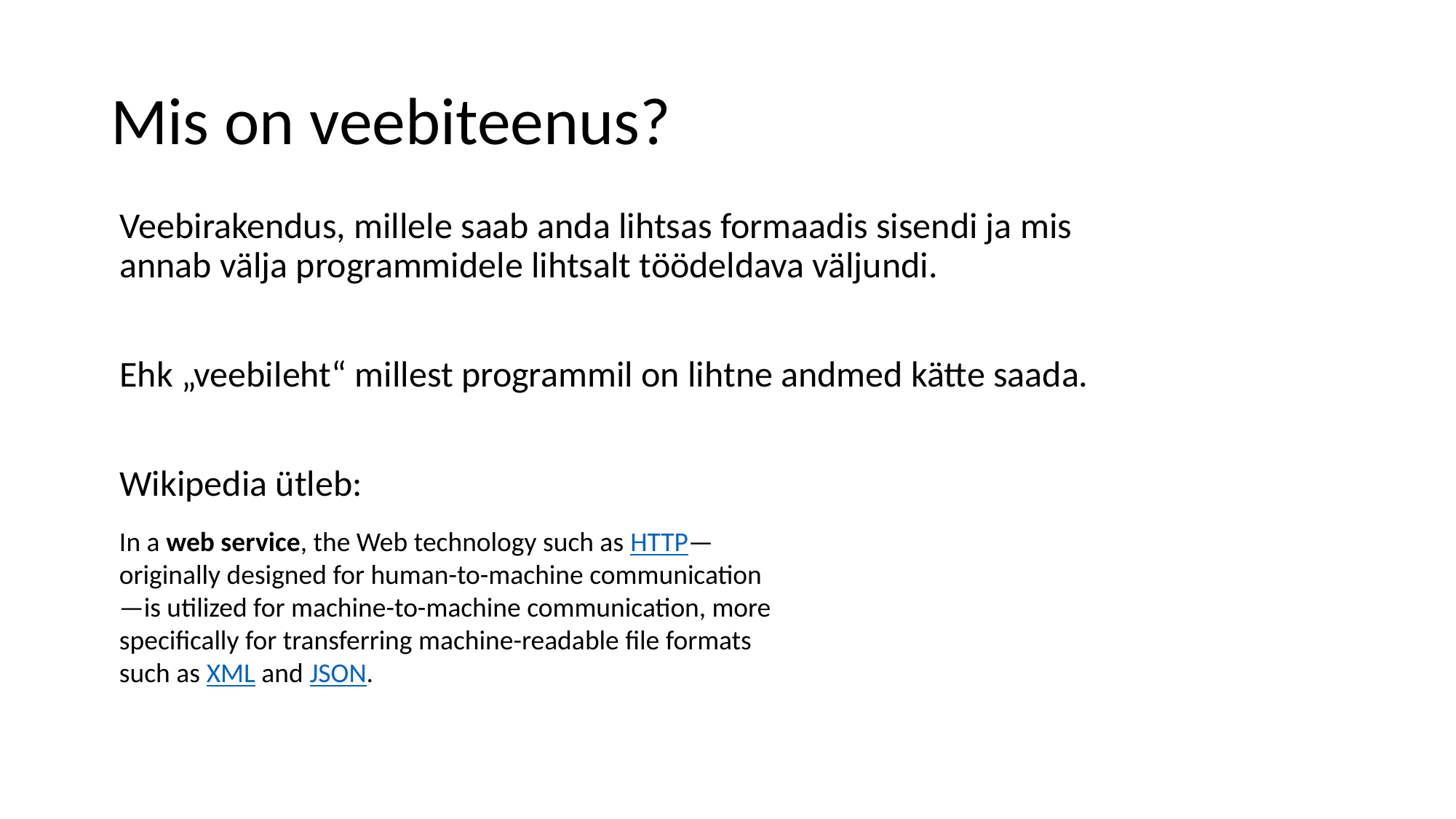

# Mis on veebiteenus?
Veebirakendus, millele saab anda lihtsas formaadis sisendi ja mis annab välja programmidele lihtsalt töödeldava väljundi.

Ehk „veebileht“ millest programmil on lihtne andmed kätte saada.

Wikipedia ütleb:

In a web service, the Web technology such as HTTP—originally designed for human-to-machine communication—is utilized for machine-to-machine communication, more specifically for transferring machine-readable file formats such as XML and JSON.